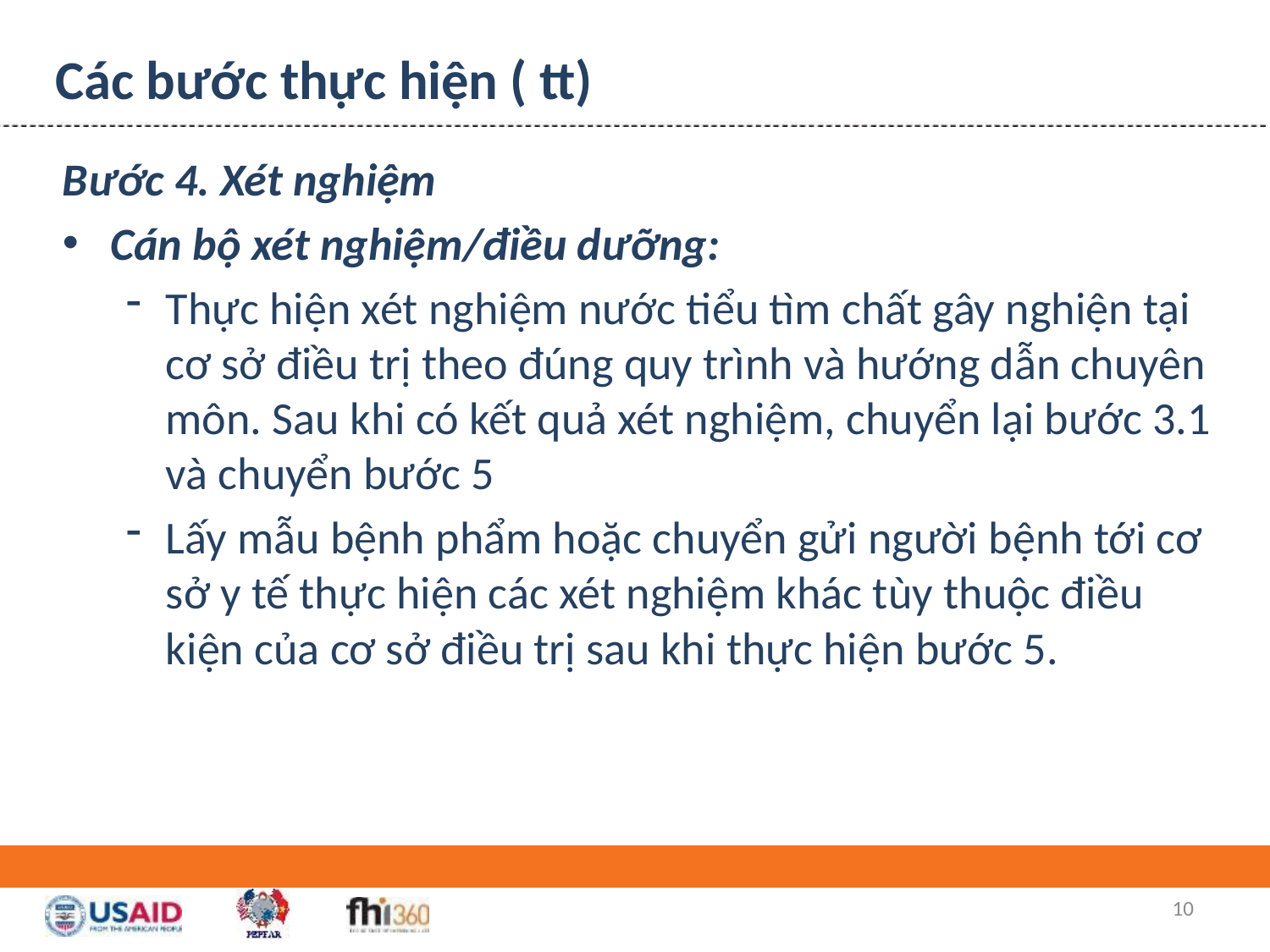

# Các bước thực hiện ( tt)
Bước 4. Xét nghiệm
Cán bộ xét nghiệm/điều dưỡng:
Thực hiện xét nghiệm nước tiểu tìm chất gây nghiện tại cơ sở điều trị theo đúng quy trình và hướng dẫn chuyên môn. Sau khi có kết quả xét nghiệm, chuyển lại bước 3.1 và chuyển bước 5
Lấy mẫu bệnh phẩm hoặc chuyển gửi người bệnh tới cơ sở y tế thực hiện các xét nghiệm khác tùy thuộc điều kiện của cơ sở điều trị sau khi thực hiện bước 5.
10